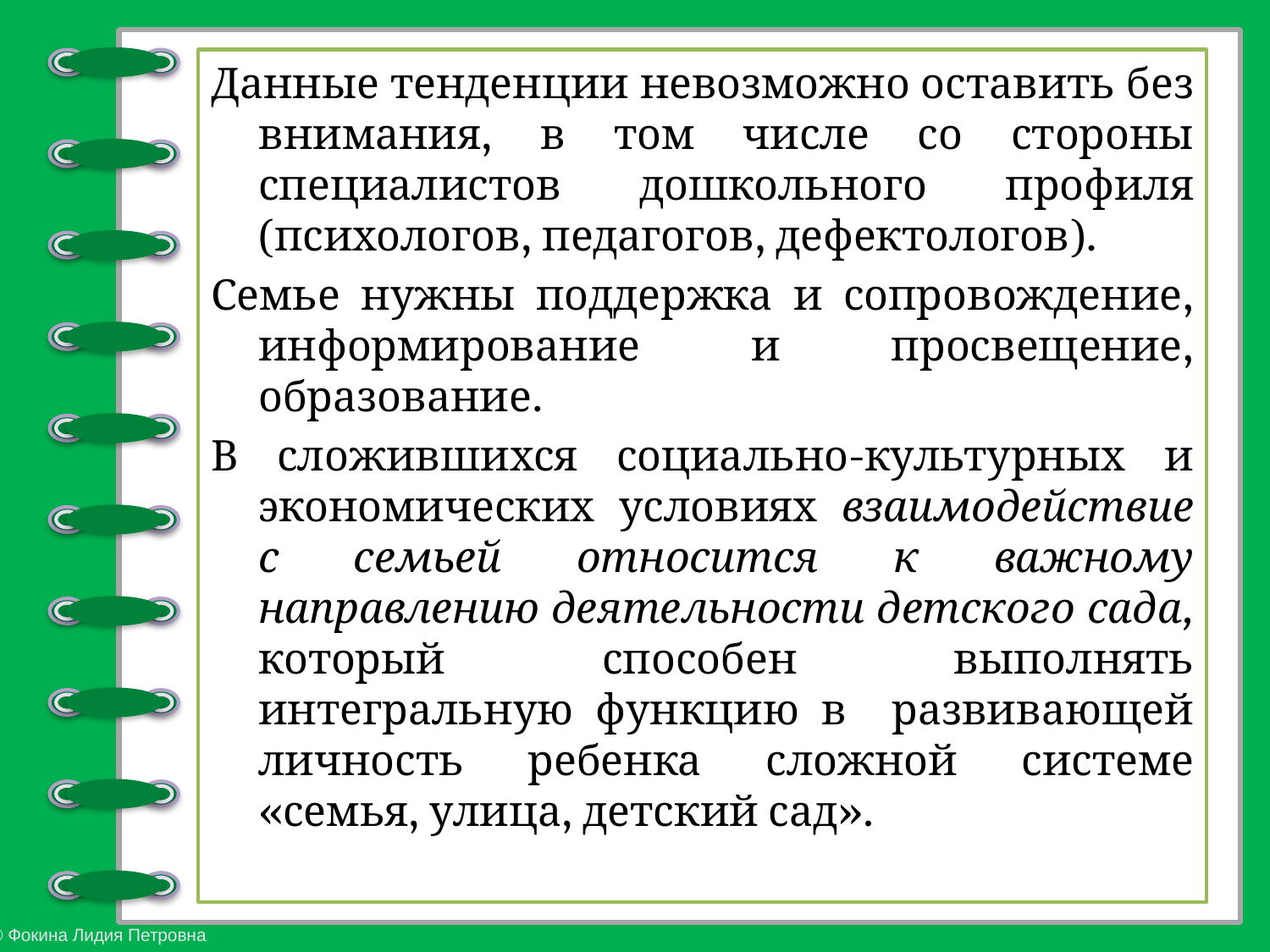

Данные тенденции невозможно оставить без внимания, в том числе со стороны специалистов дошкольного профиля (психологов, педагогов, дефектологов).
Семье нужны поддержка и сопровождение, информирование и просвещение, образование.
В сложившихся социально-культурных и экономических условиях взаимодействие с семьей относится к важному направлению деятельности детского сада, который способен выполнять интегральную функцию в  развивающей личность ребенка сложной системе «семья, улица, детский сад».